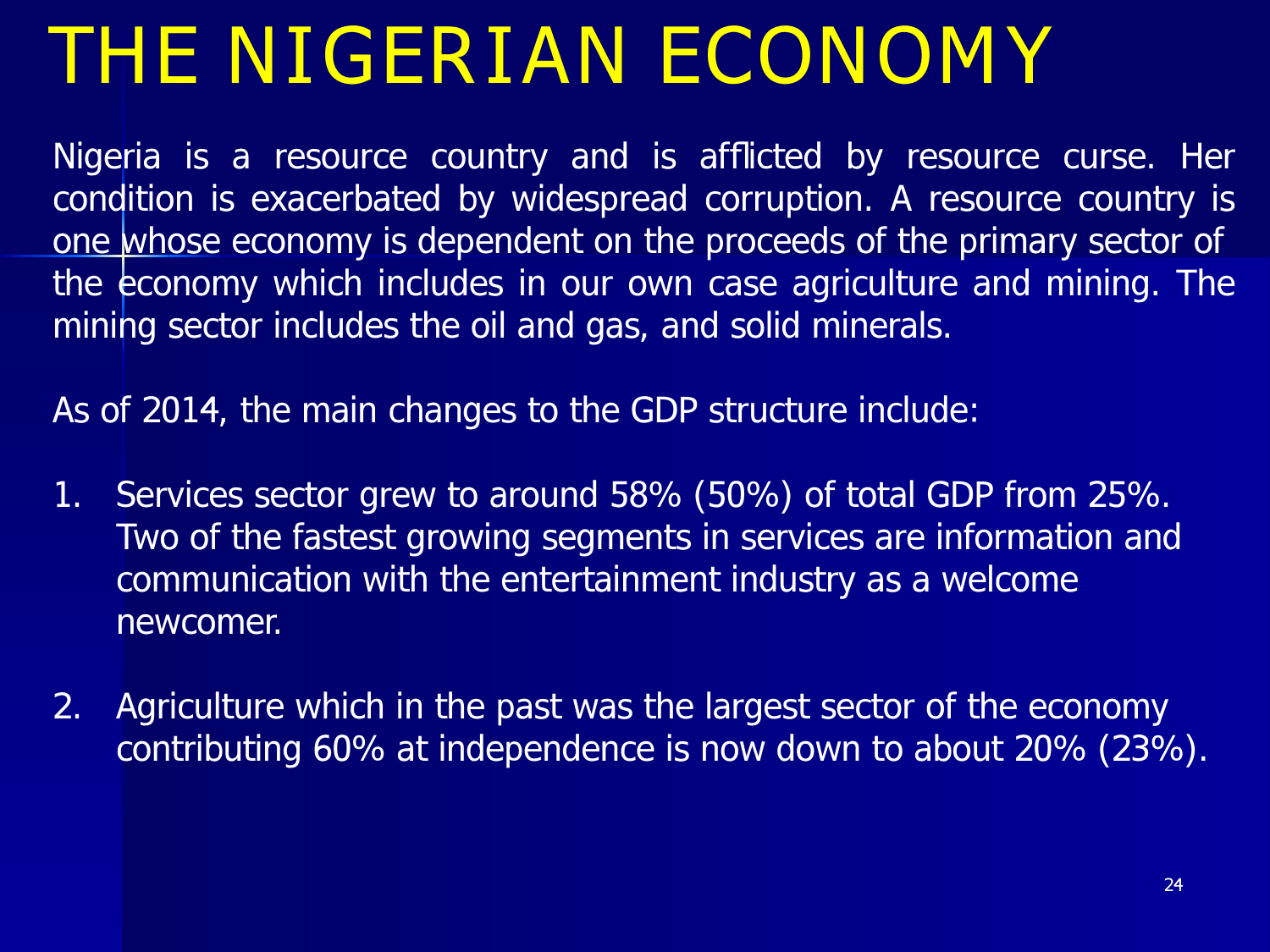

THE NIGERIAN ECONOMY
Nigeria is a resource country and is afflicted by resource curse. Her condition is exacerbated by widespread corruption. A resource country is one whose economy is dependent on the proceeds of the primary sector of  the economy which includes in our own case agriculture and mining. The mining sector includes the oil and gas, and solid minerals.

As of 2014, the main changes to the GDP structure include:

Services sector grew to around 58% (50%) of total GDP from 25%. Two of the fastest growing segments in services are information and communication with the entertainment industry as a welcome newcomer.

Agriculture which in the past was the largest sector of the economy contributing 60% at independence is now down to about 20% (23%).
24